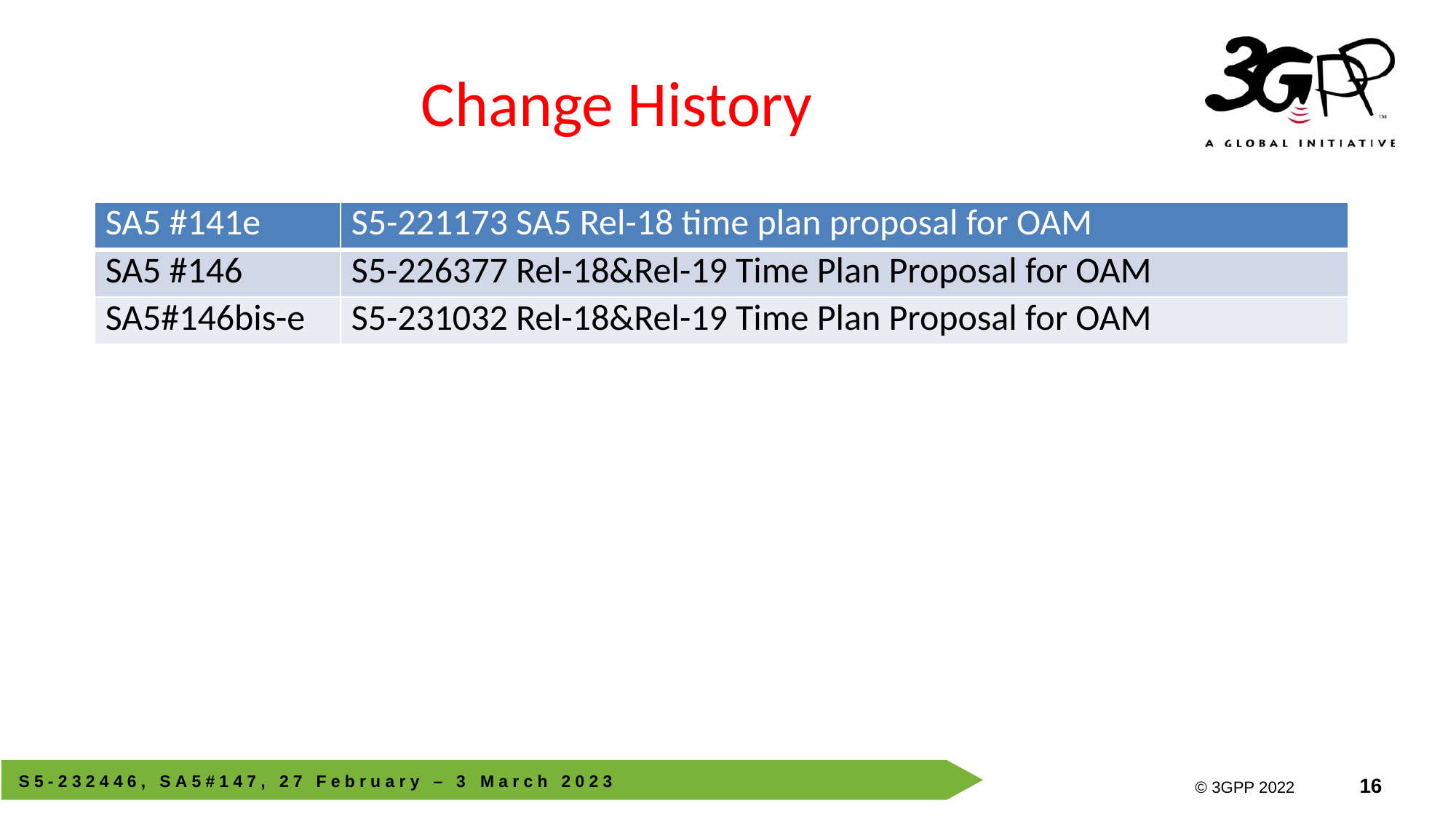

# Change History
| SA5 #141e | S5-221173 SA5 Rel-18 time plan proposal for OAM |
| --- | --- |
| SA5 #146 | S5-226377 Rel-18&Rel-19 Time Plan Proposal for OAM |
| SA5#146bis-e | S5-231032 Rel-18&Rel-19 Time Plan Proposal for OAM |